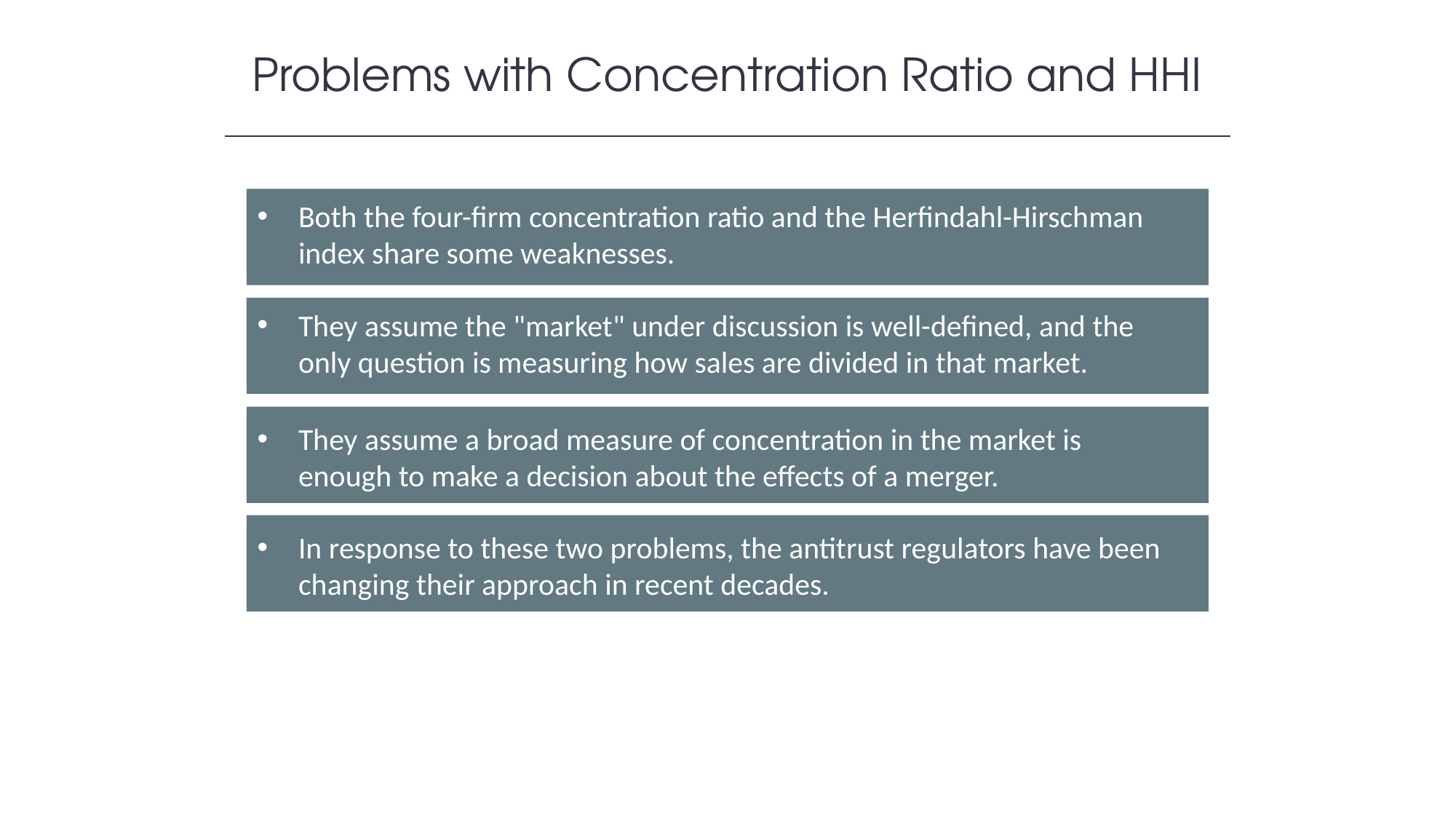

Problems with Concentration Ratio and HHI

Both the four-firm concentration ratio and the Herfindahl-Hirschman index share some weaknesses.

They assume the "market" under discussion is well-defined, and the only question is measuring how sales are divided in that market.

They assume a broad measure of concentration in the market is enough to make a decision about the effects of a merger.

In response to these two problems, the antitrust regulators have been changing their approach in recent decades.